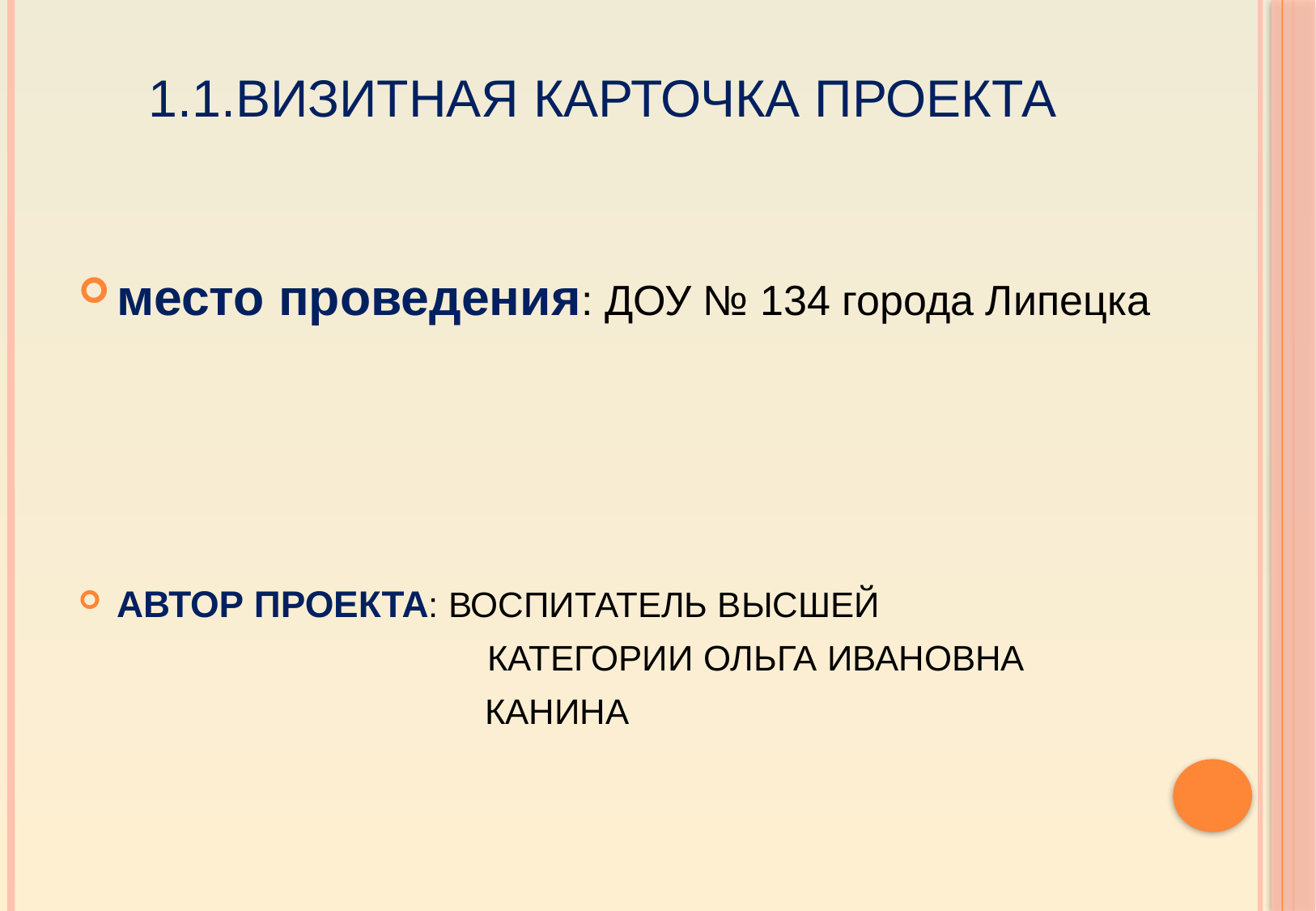

# 1.1.Визитная карточка проекта

место проведения: ДОУ № 134 города Липецка

автор проекта: воспитатель высшей
	                             категории ольга ивановна
                                         канина